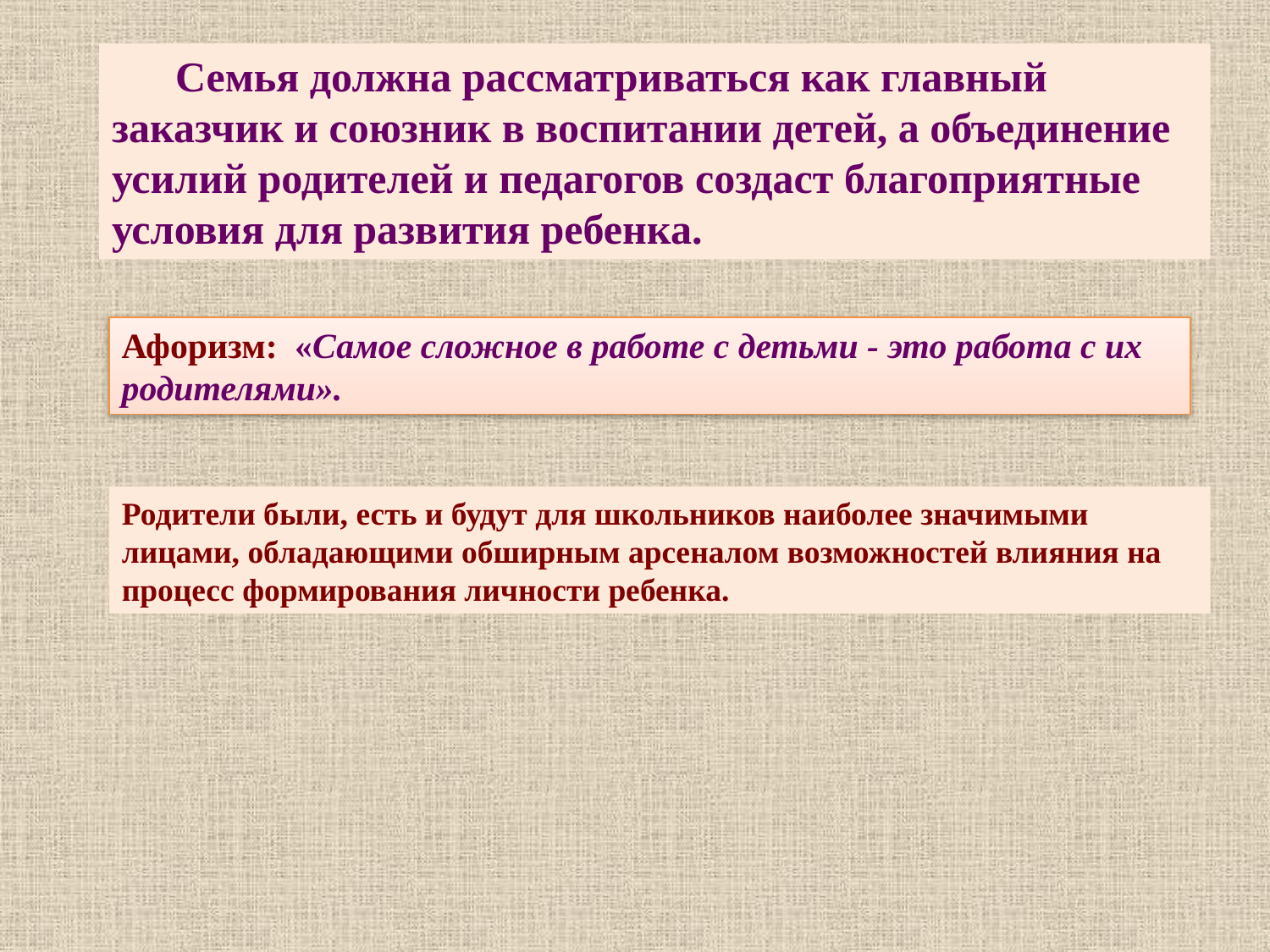

Семья должна рассматриваться как главный заказчик и союзник в воспитании детей, а объединение усилий родителей и педагогов создаст благоприятные условия для развития ребенка.
Афоризм:  «Самое сложное в работе с детьми - это работа с их родителями».
Родители были, есть и будут для школьников наиболее значимыми лицами, обладающими обширным арсеналом возможностей влияния на процесс формирования личности ребенка.